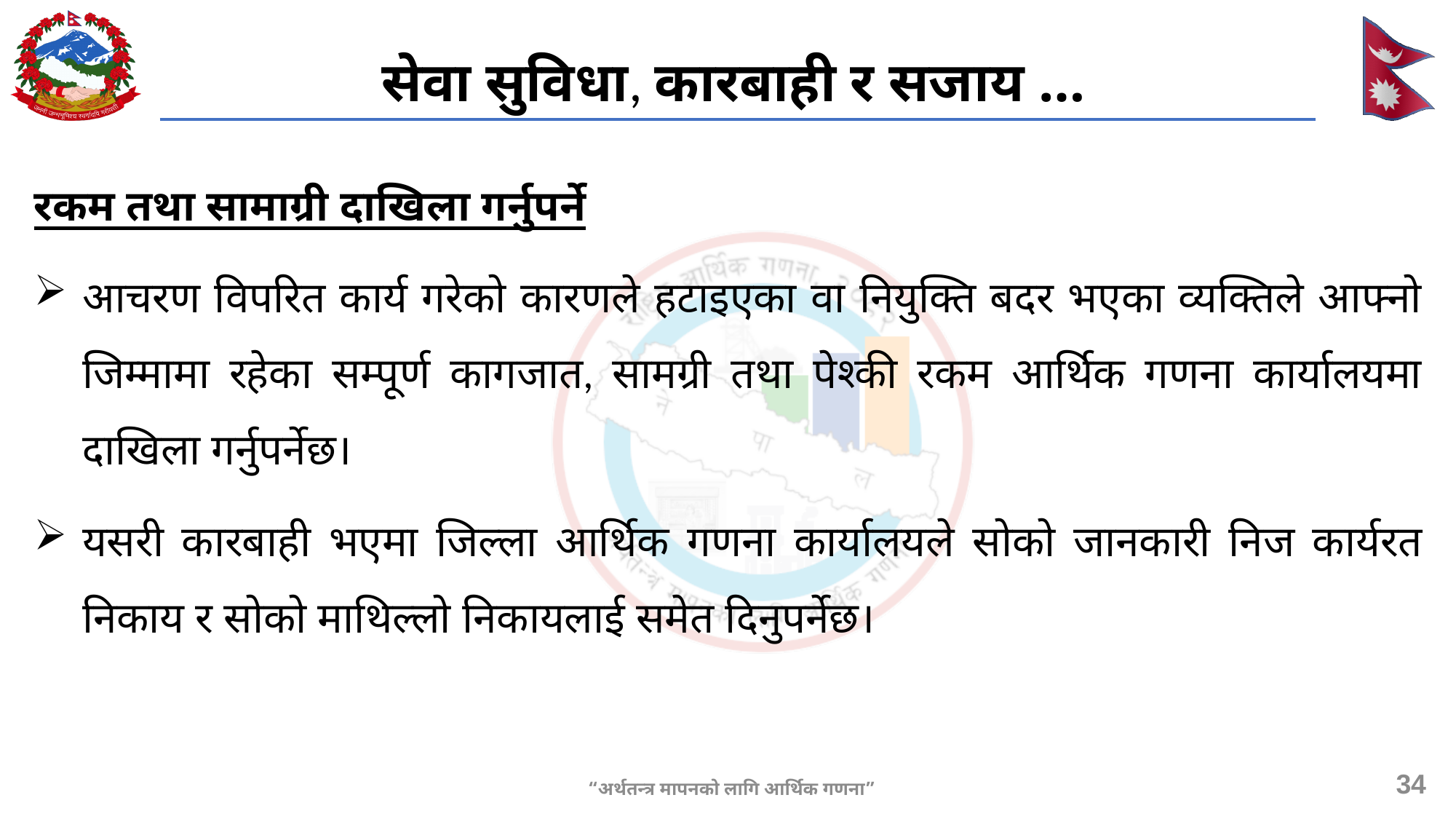

# सेवा सुविधा, कारबाही र सजाय …
रकम तथा सामाग्री दाखिला गर्नुपर्ने
आचरण विपरित कार्य गरेको कारणले हटाइएका वा नियुक्ति बदर भएका व्यक्तिले आफ्नो जिम्मामा रहेका सम्पूर्ण कागजात, सामग्री तथा पेश्की रकम आर्थिक गणना कार्यालयमा दाखिला गर्नुपर्नेछ।
यसरी कारबाही भएमा जिल्ला आर्थिक गणना कार्यालयले सोको जानकारी निज कार्यरत निकाय र सोको माथिल्लो निकायलाई समेत दिनुपर्नेछ।

34
“अर्थतन्त्र मापनको लागि आर्थिक गणना”